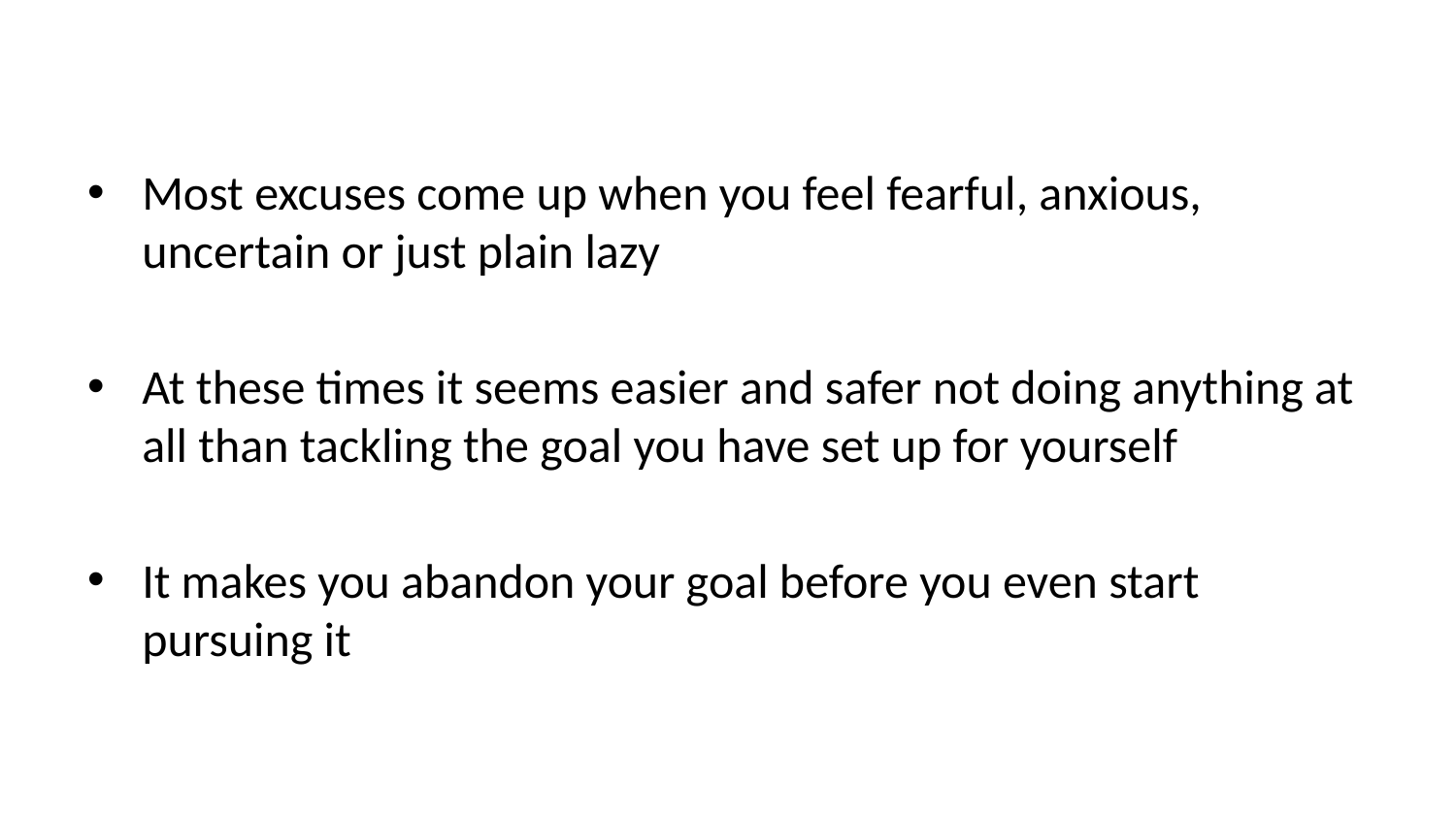

Most excuses come up when you feel fearful, anxious, uncertain or just plain lazy

At these times it seems easier and safer not doing anything at all than tackling the goal you have set up for yourself

It makes you abandon your goal before you even start pursuing it